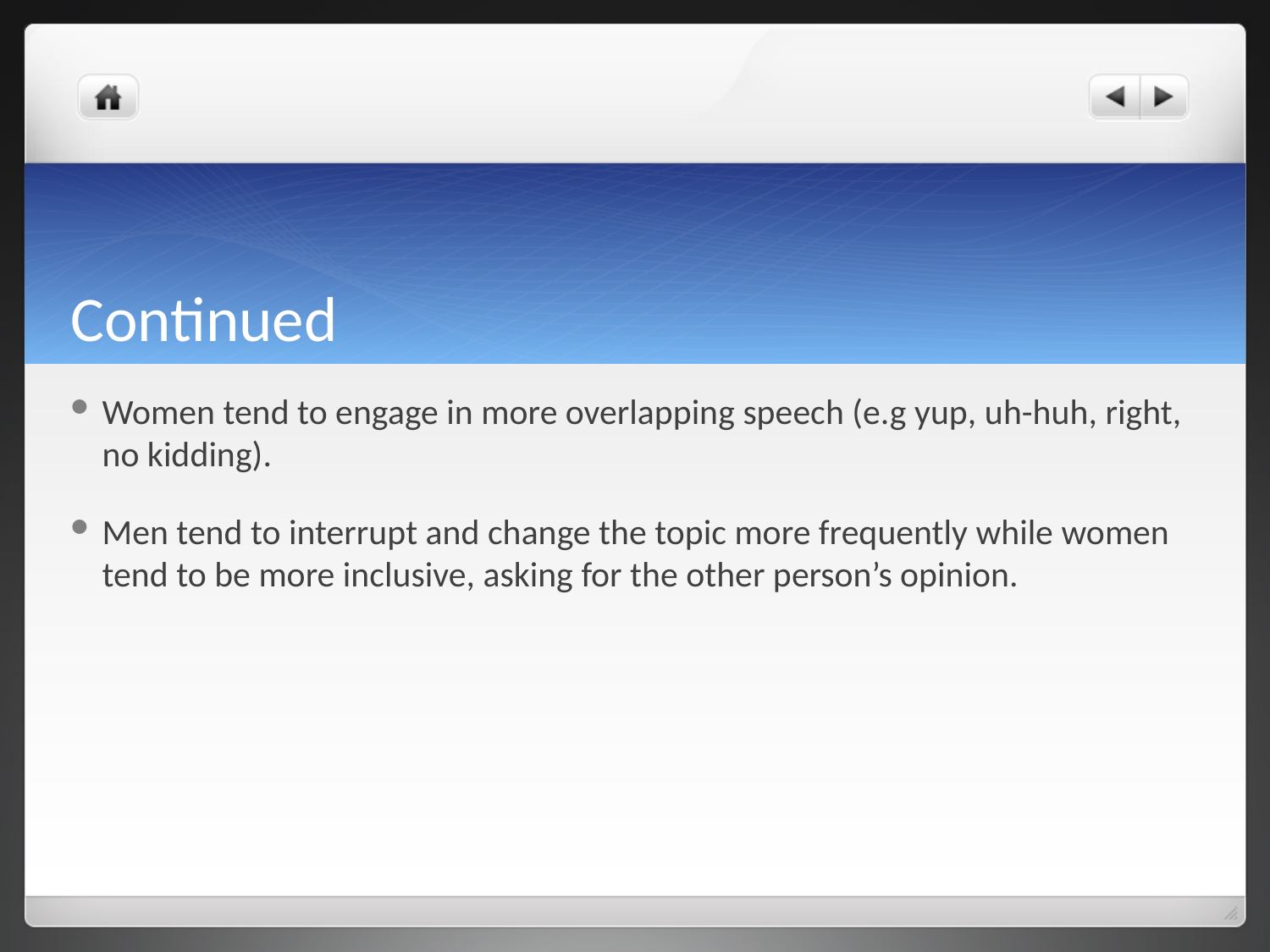

# Continued
Women tend to engage in more overlapping speech (e.g yup, uh-huh, right, no kidding).
Men tend to interrupt and change the topic more frequently while women tend to be more inclusive, asking for the other person’s opinion.